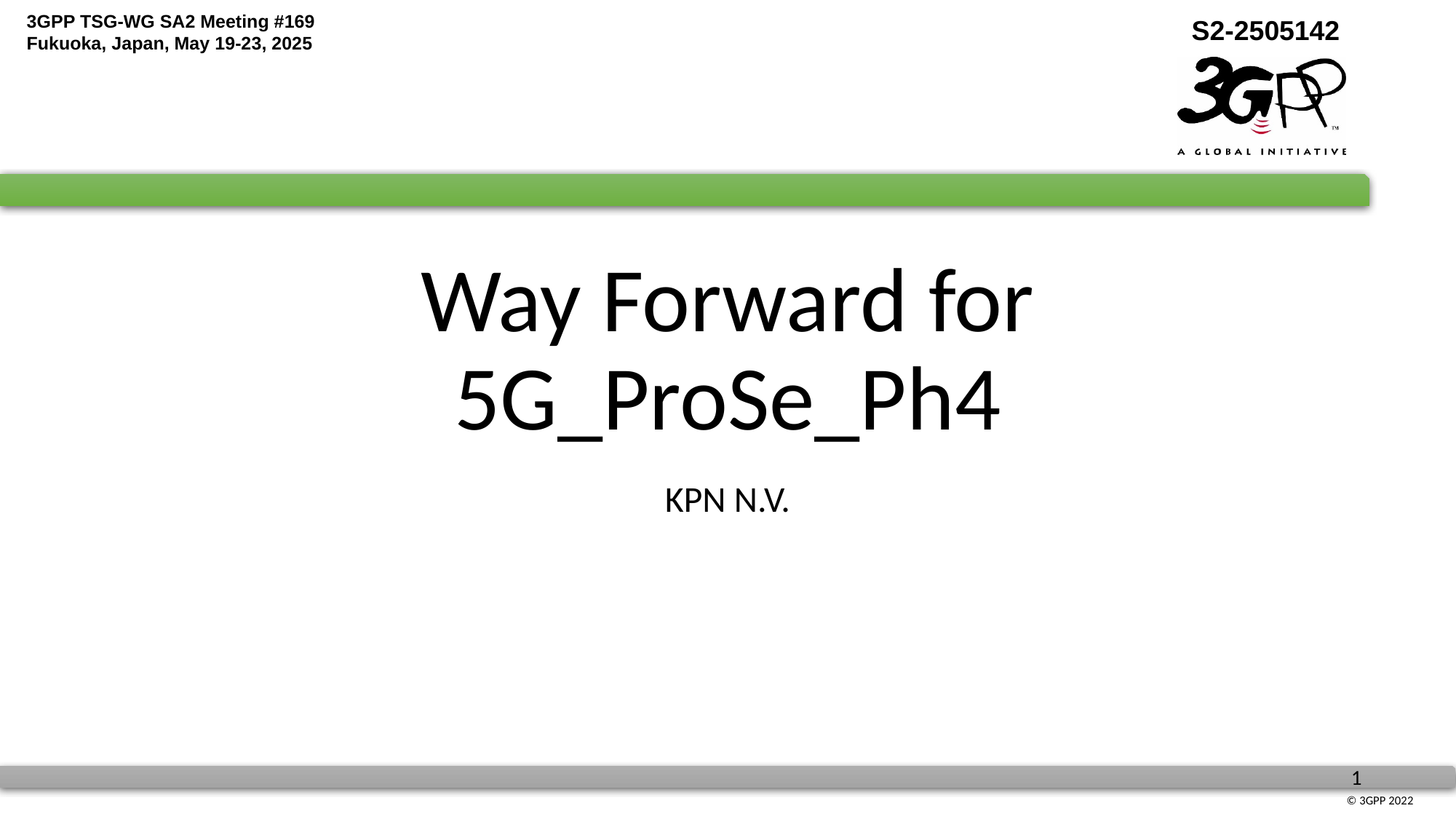

S2-2505142
# Way Forward for 5G_ProSe_Ph4
KPN N.V.